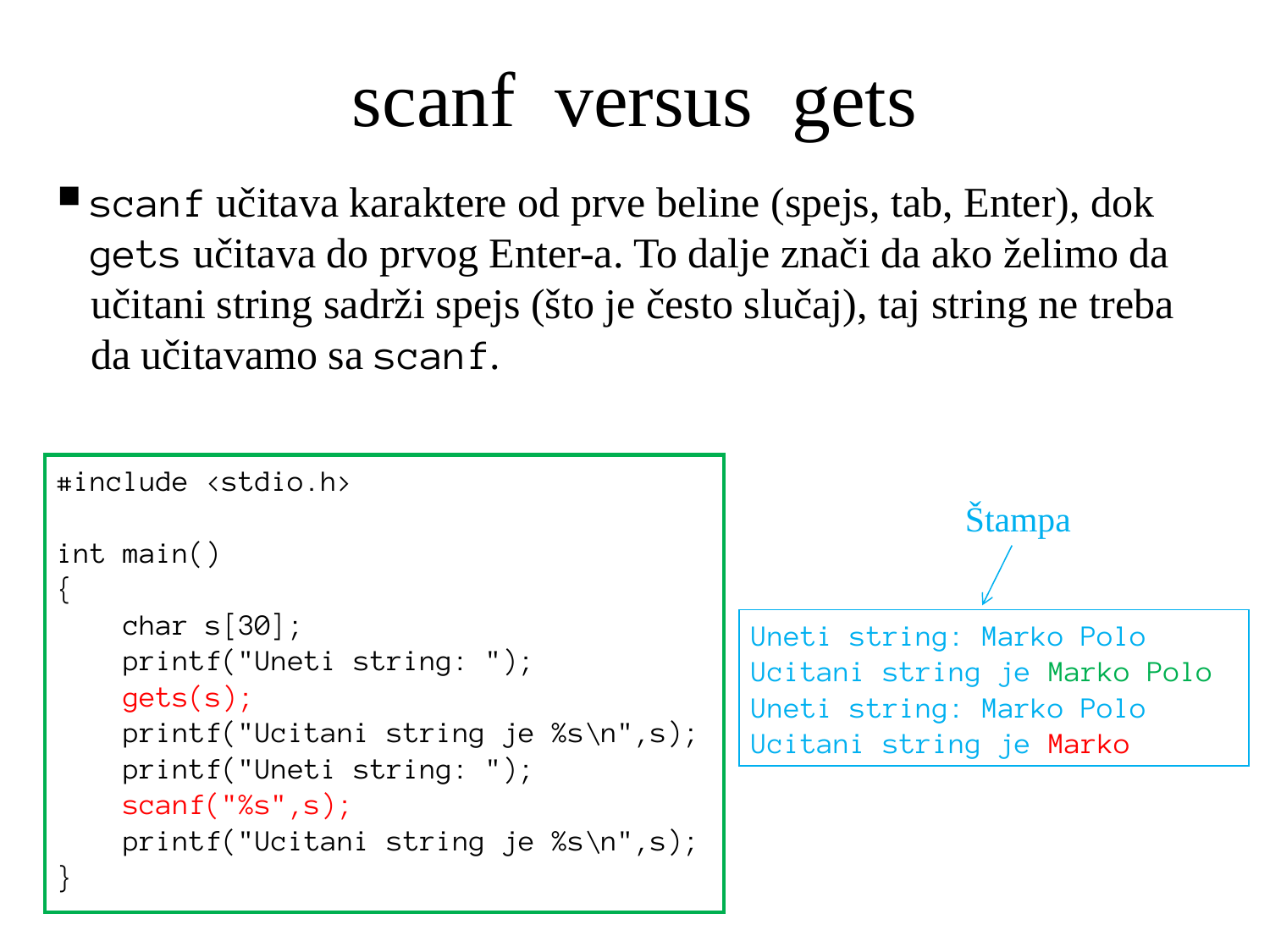

# scanf  versus  gets
scanf učitava karaktere od prve beline (spejs, tab, Enter), dok gets učitava do prvog Enter-a. To dalje znači da ako želimo da učitani string sadrži spejs (što je često slučaj), taj string ne treba da učitavamo sa scanf.
#include <stdio.h>

int main()
{
    char s[30];
    printf("Uneti string: ");
    gets(s);
    printf("Ucitani string je %s\n",s);
    printf("Uneti string: ");
    scanf("%s",s);
    printf("Ucitani string je %s\n",s);
}
Štampa
Uneti string: Marko Polo
Ucitani string je Marko Polo
Uneti string: Marko Polo
Ucitani string je Marko